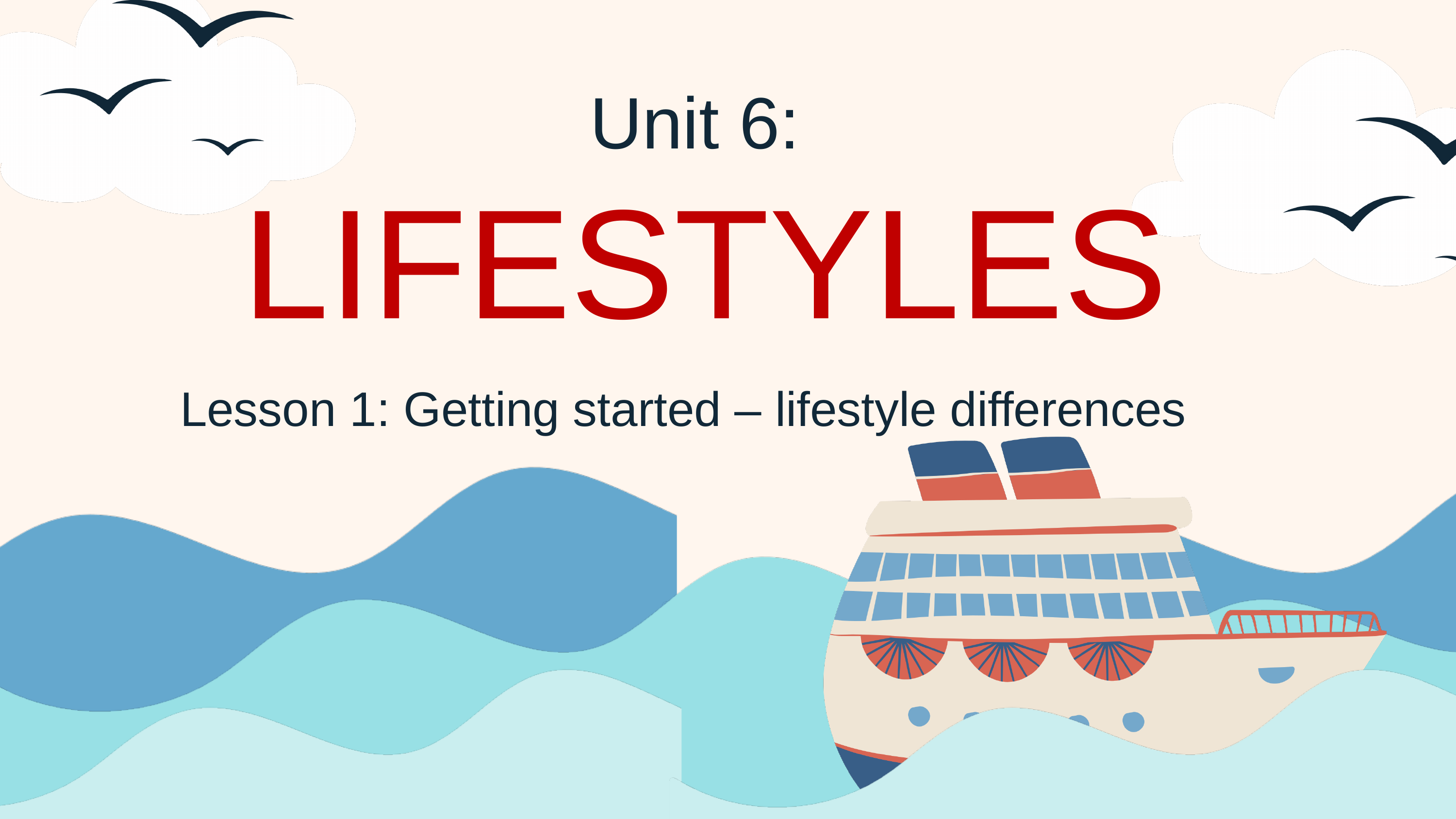

Unit 6:
LIFESTYLES

Lesson 1: Getting started – lifestyle differences